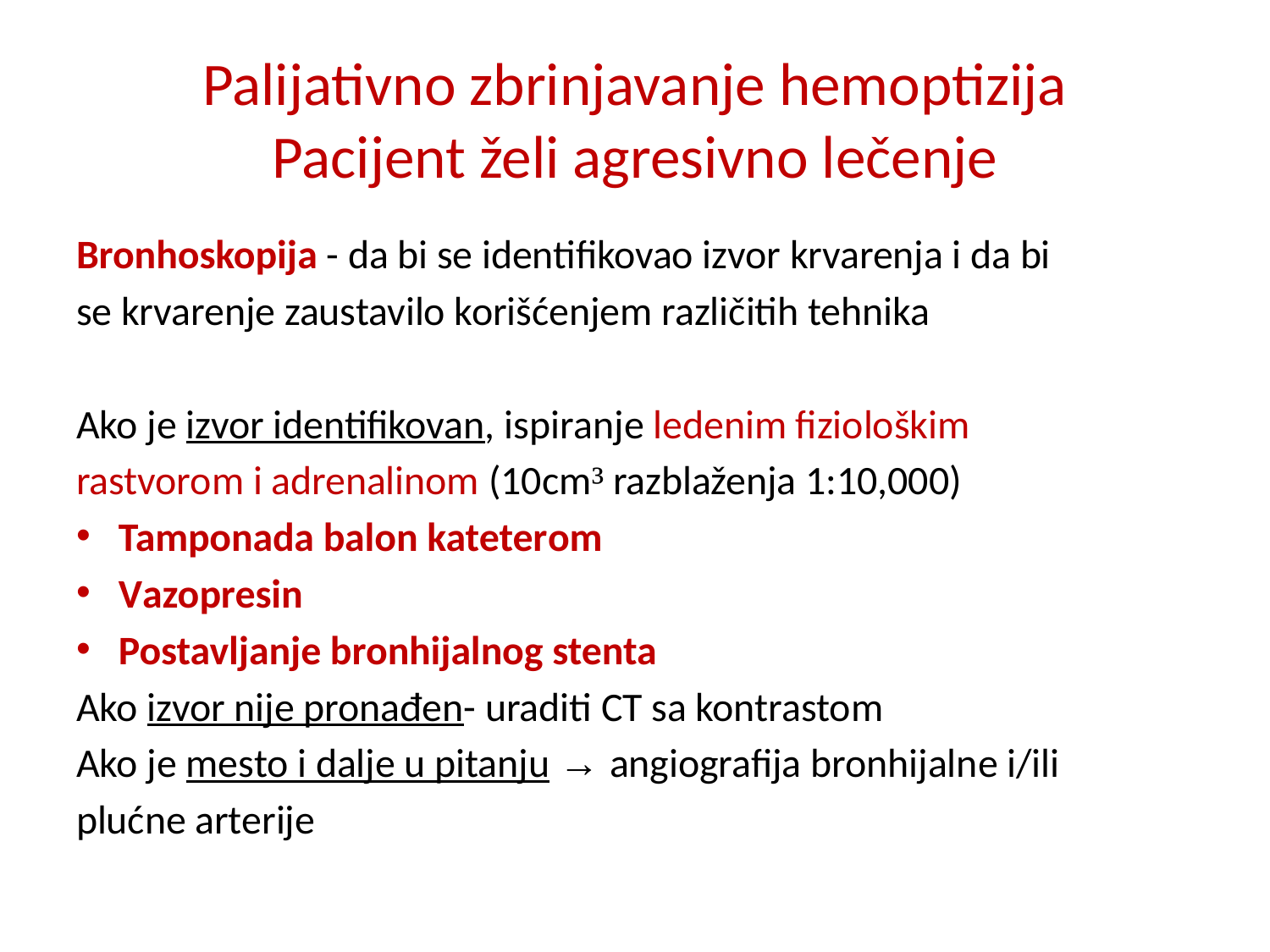

# Palijativno zbrinjavanje hemoptizija Pacijent želi agresivno lečenje
Bronhoskopija - da bi se identifikovao izvor krvarenja i da bi
se krvarenje zaustavilo korišćenjem različitih tehnika

Ako je izvor identifikovan, ispiranje ledenim fiziološkim
rastvorom i adrenalinom (10cm³ razblaženja 1:10,000)
Tamponada balon kateterom
Vazopresin
Postavljanje bronhijalnog stenta
Ako izvor nije pronađen- uraditi CT sa kontrastom
Ako je mesto i dalje u pitanju → angiografija bronhijalne i/ili
plućne arterije